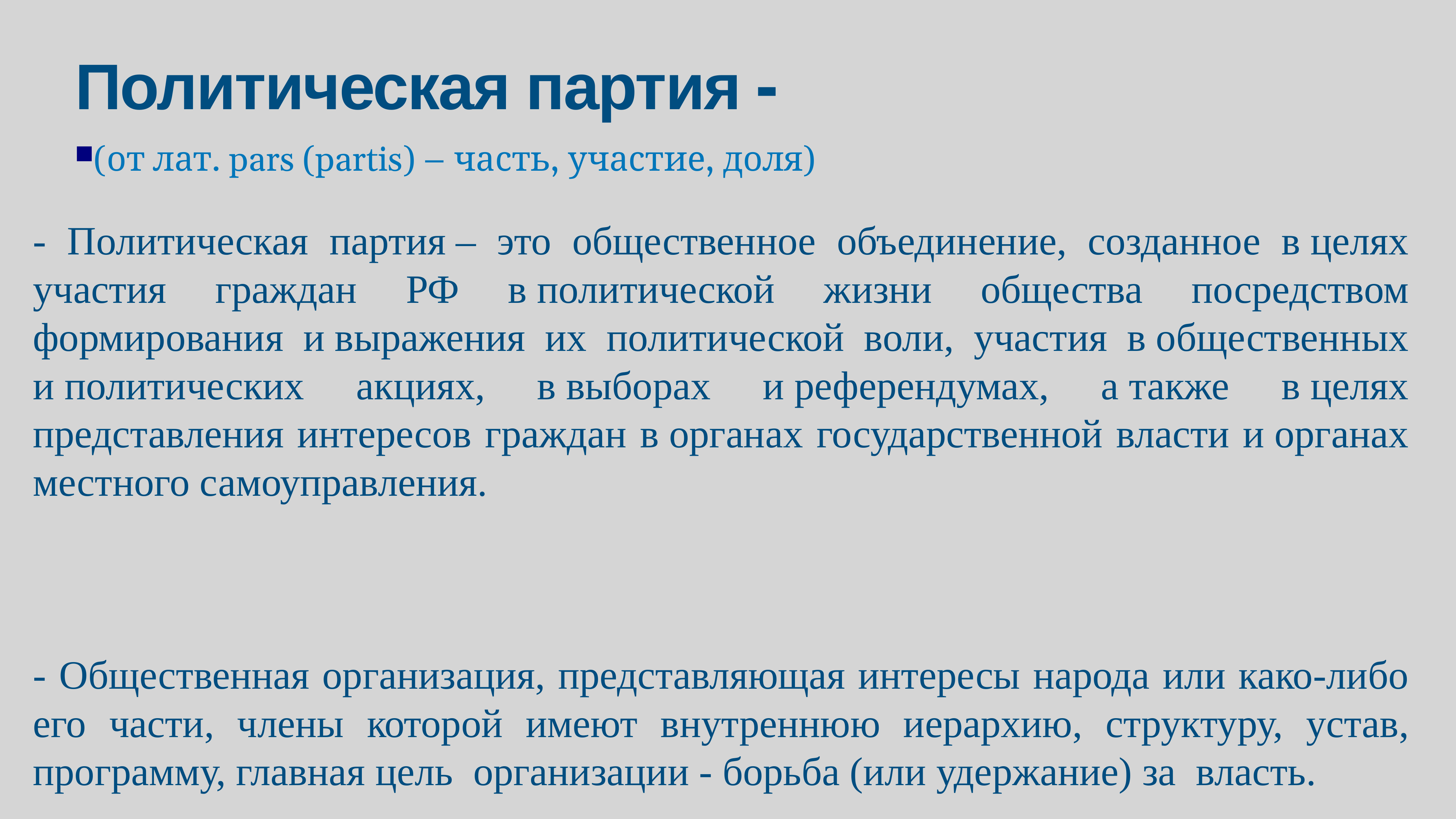

# Политическая партия -
(от лат. pars (partis) – часть, участие, доля)
- Политическая партия – это общественное объединение, созданное в целях участия граждан РФ в политической жизни общества посредством формирования и выражения их политической воли, участия в общественных и политических акциях, в выборах и референдумах, а также в целях представления интересов граждан в органах государственной власти и органах местного самоуправления.

- Общественная организация, представляющая интересы народа или како-либо его части, члены которой имеют внутреннюю иерархию, структуру, устав, программу, главная цель  организации - борьба (или удержание) за  власть.